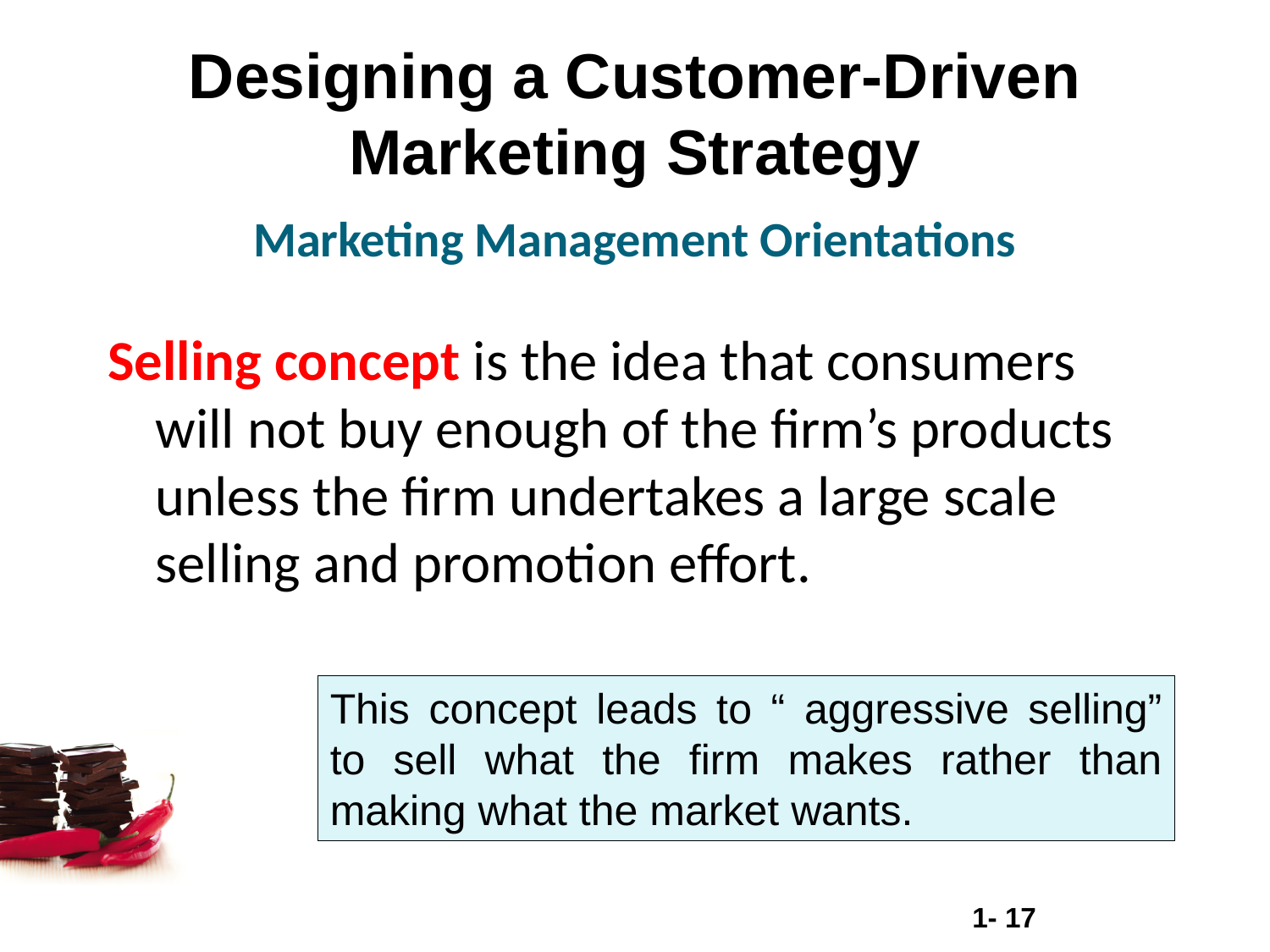

# Designing a Customer-Driven Marketing Strategy
Marketing Management Orientations

Selling concept is the idea that consumers will not buy enough of the firm’s products unless the firm undertakes a large scale selling and promotion effort.

This concept leads to “ aggressive selling” to sell what the firm makes rather than making what the market wants.